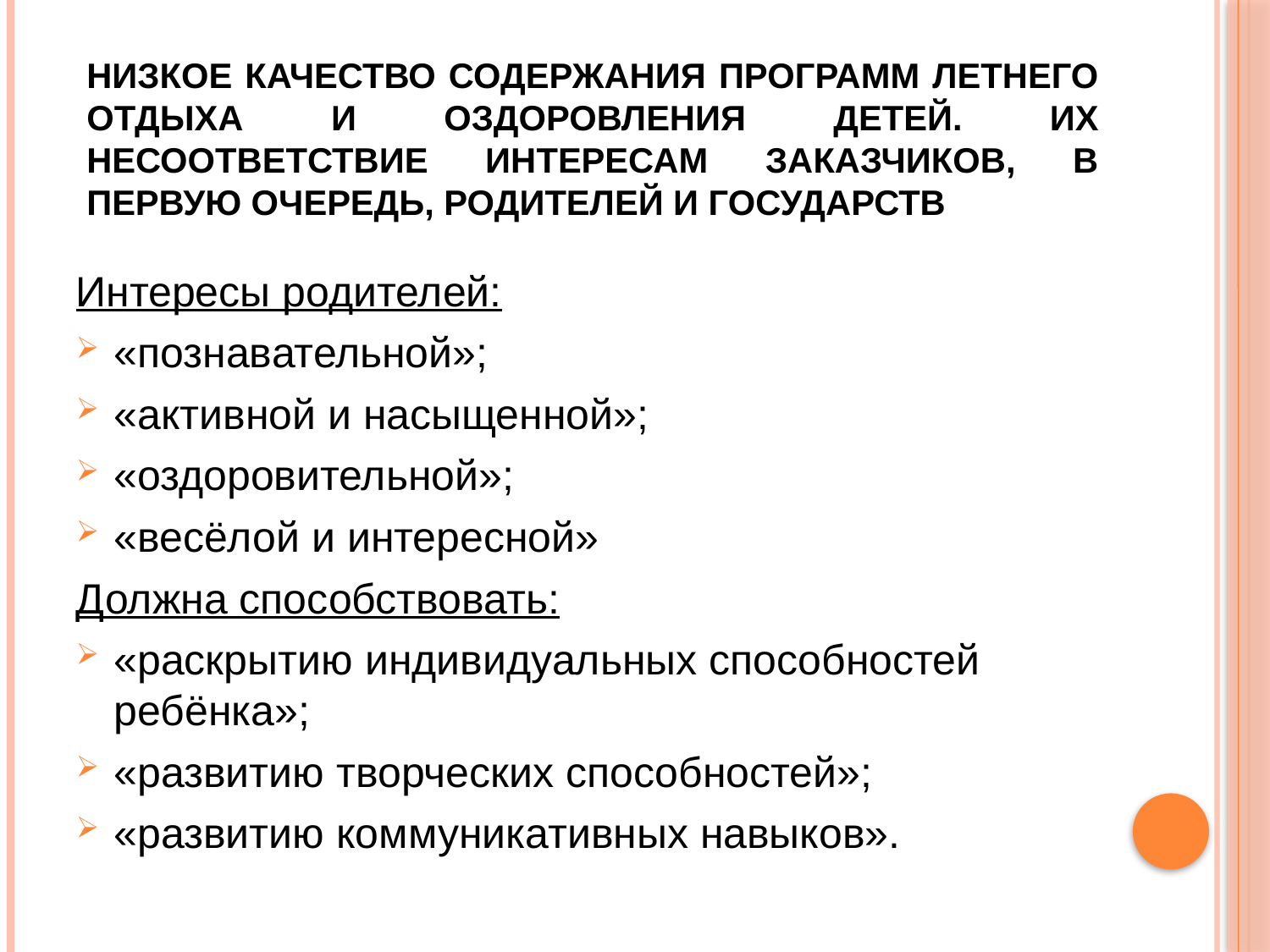

# Низкое качество содержания программ летнего отдыха и оздоровления детей. Их несоответствие интересам заказчиков, в первую очередь, родителей и государств

Интересы родителей:
«познавательной»;
«активной и насыщенной»;
«оздоровительной»;
«весёлой и интересной»
Должна способствовать:
«раскрытию индивидуальных способностей ребёнка»;
«развитию творческих способностей»;
«развитию коммуникативных навыков».